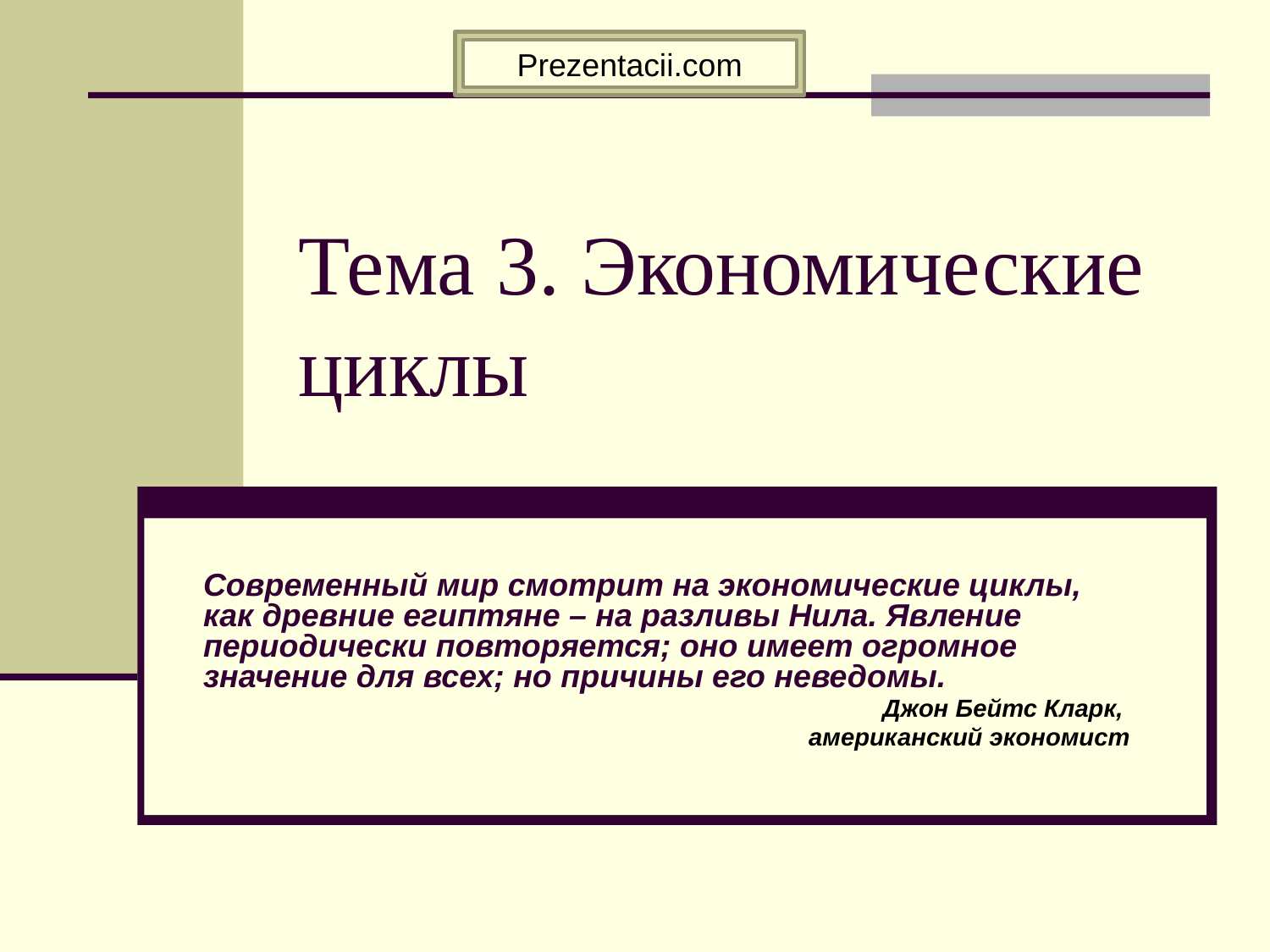

Prezentacii.com
# Тема 3. Экономические циклы
Современный мир смотрит на экономические циклы, как древние египтяне – на разливы Нила. Явление периодически повторяется; оно имеет огромное значение для всех; но причины его неведомы.
Джон Бейтс Кларк,
американский экономист